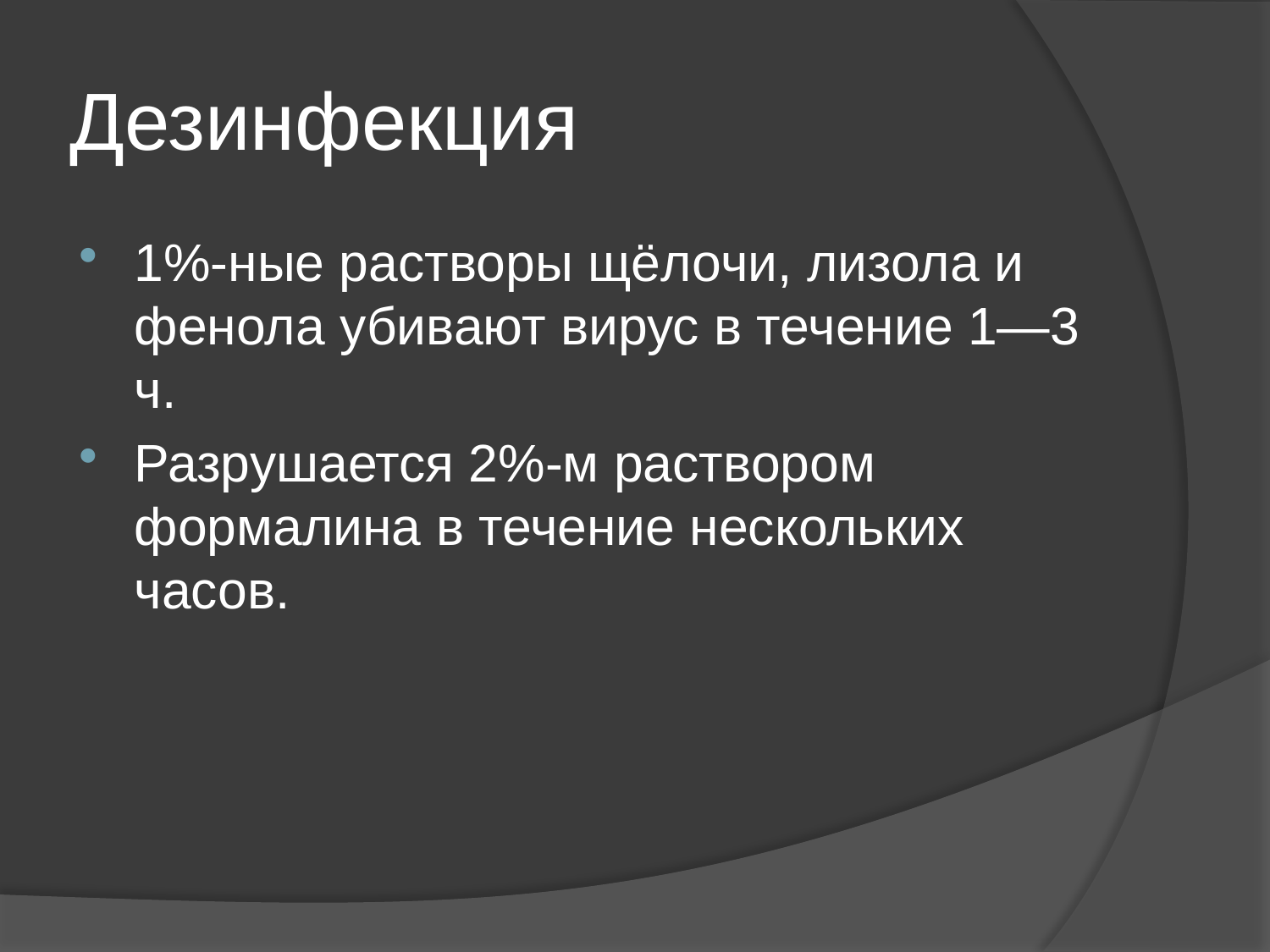

# Дезинфекция
1%-ные растворы щёлочи, лизола и фенола убивают вирус в течение 1—3 ч.
Разрушается 2%-м раствором формалина в течение нескольких часов.